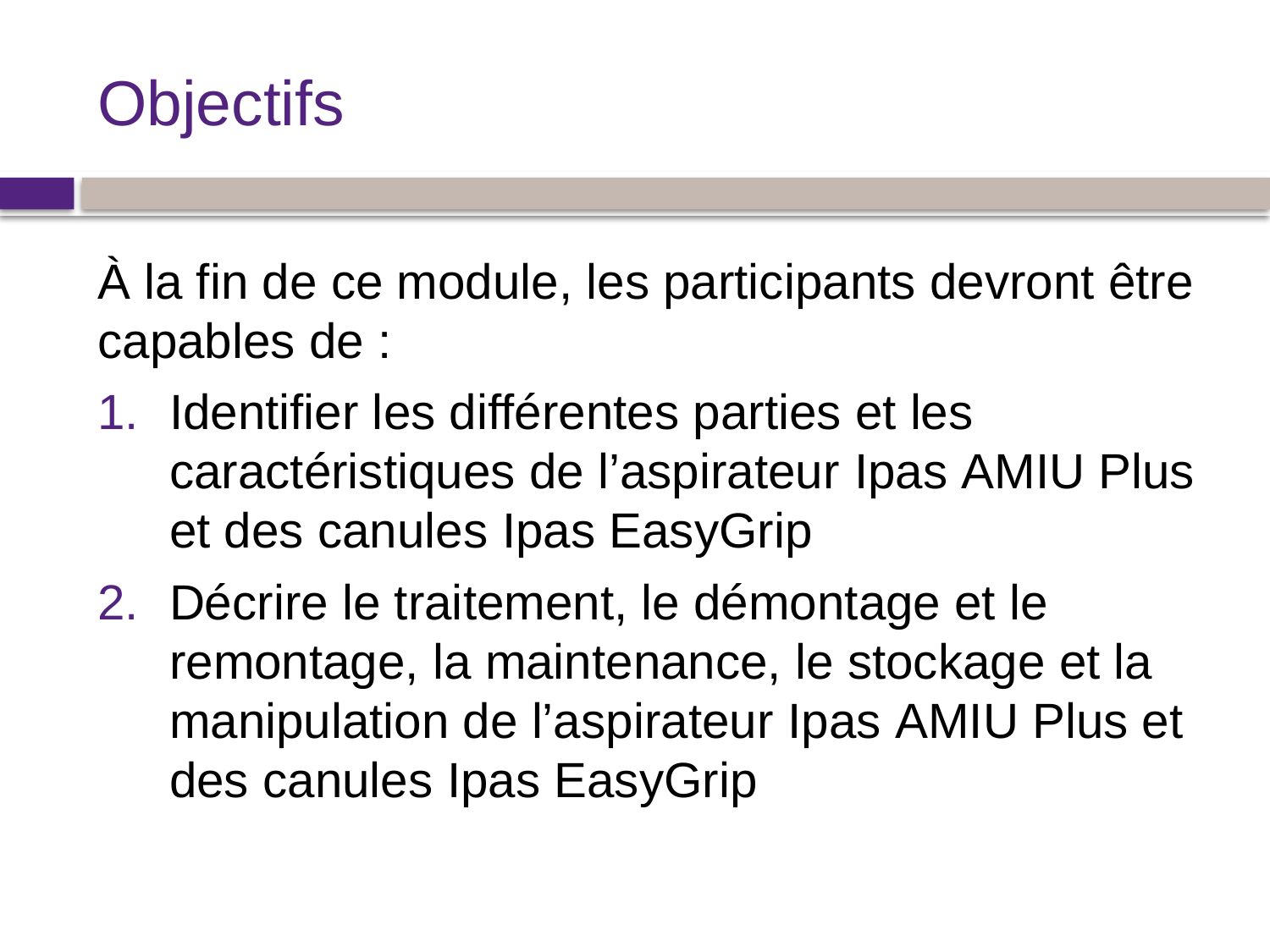

# Objectifs
À la fin de ce module, les participants devront être capables de :
Identifier les différentes parties et les caractéristiques de l’aspirateur Ipas AMIU Plus et des canules Ipas EasyGrip
Décrire le traitement, le démontage et le remontage, la maintenance, le stockage et la manipulation de l’aspirateur Ipas AMIU Plus et des canules Ipas EasyGrip